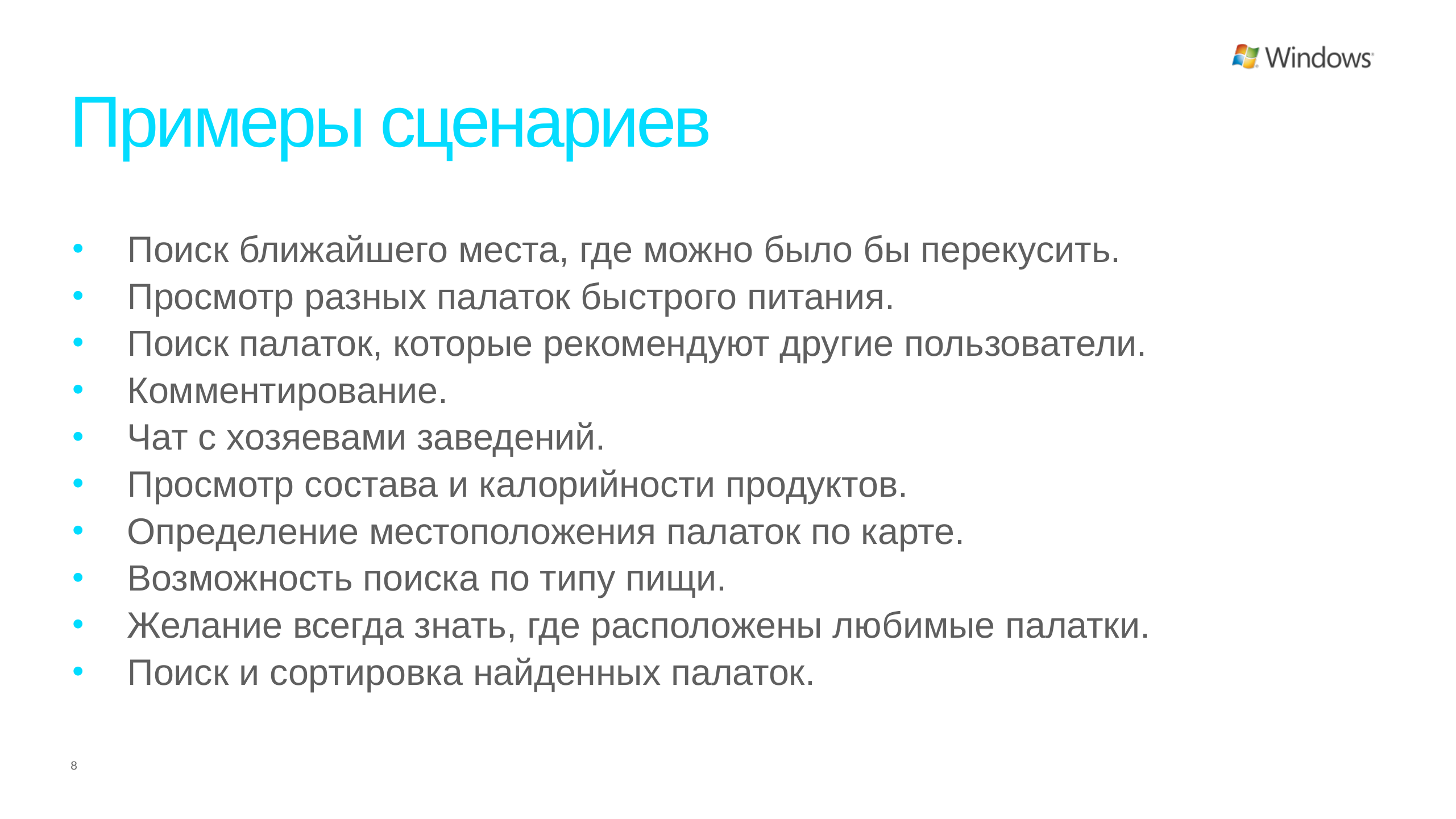

# Примеры сценариев

Поиск ближайшего места, где можно было бы перекусить.
Просмотр разных палаток быстрого питания.
Поиск палаток, которые рекомендуют другие пользователи.
Комментирование.
Чат с хозяевами заведений.
Просмотр состава и калорийности продуктов.
Определение местоположения палаток по карте.
Возможность поиска по типу пищи.
Желание всегда знать, где расположены любимые палатки.
Поиск и сортировка найденных палаток.